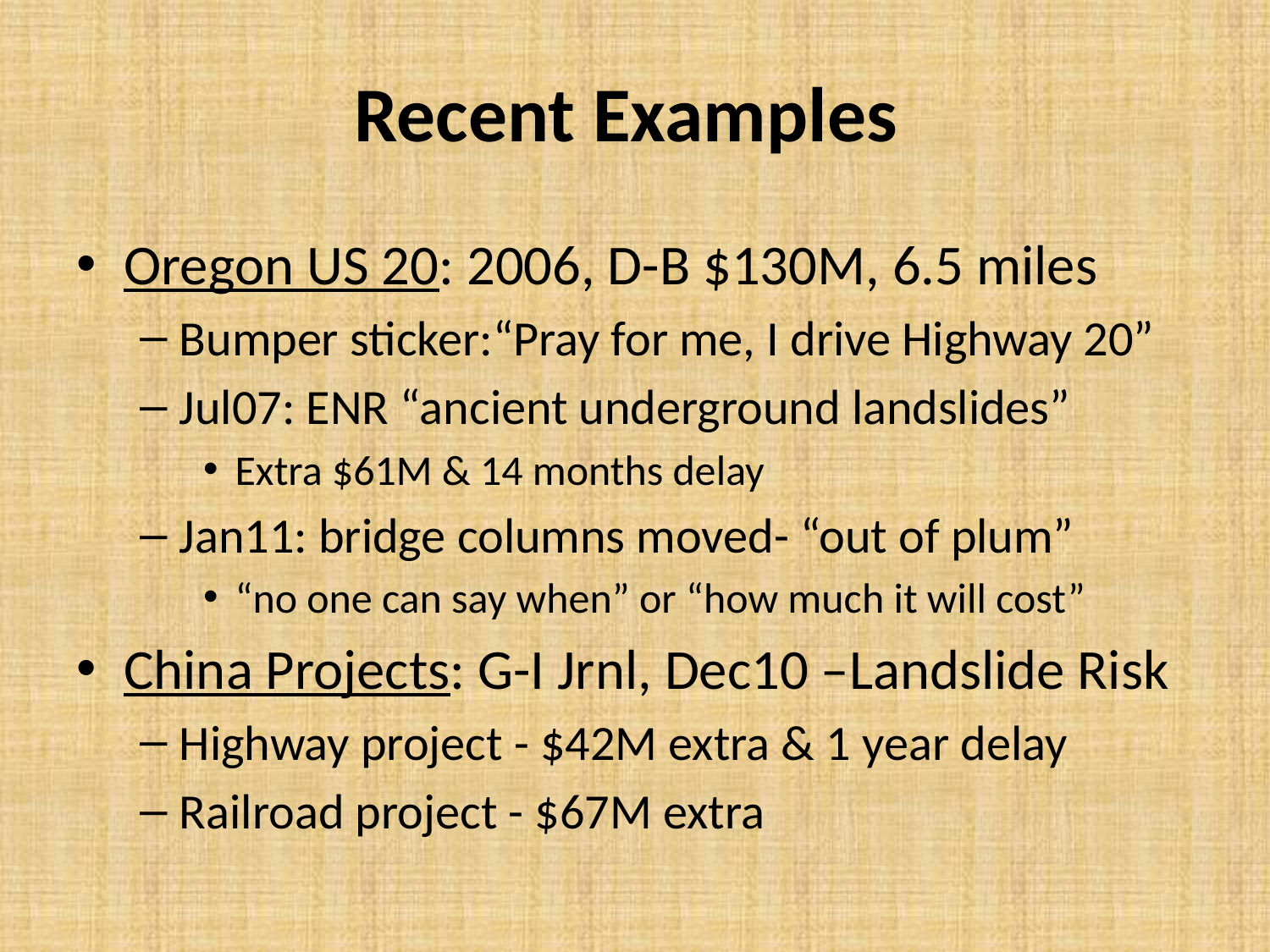

# Recent Examples
Oregon US 20: 2006, D-B $130M, 6.5 miles
Bumper sticker:“Pray for me, I drive Highway 20”
Jul07: ENR “ancient underground landslides”
Extra $61M & 14 months delay
Jan11: bridge columns moved- “out of plum”
“no one can say when” or “how much it will cost”
China Projects: G-I Jrnl, Dec10 –Landslide Risk
Highway project - $42M extra & 1 year delay
Railroad project - $67M extra